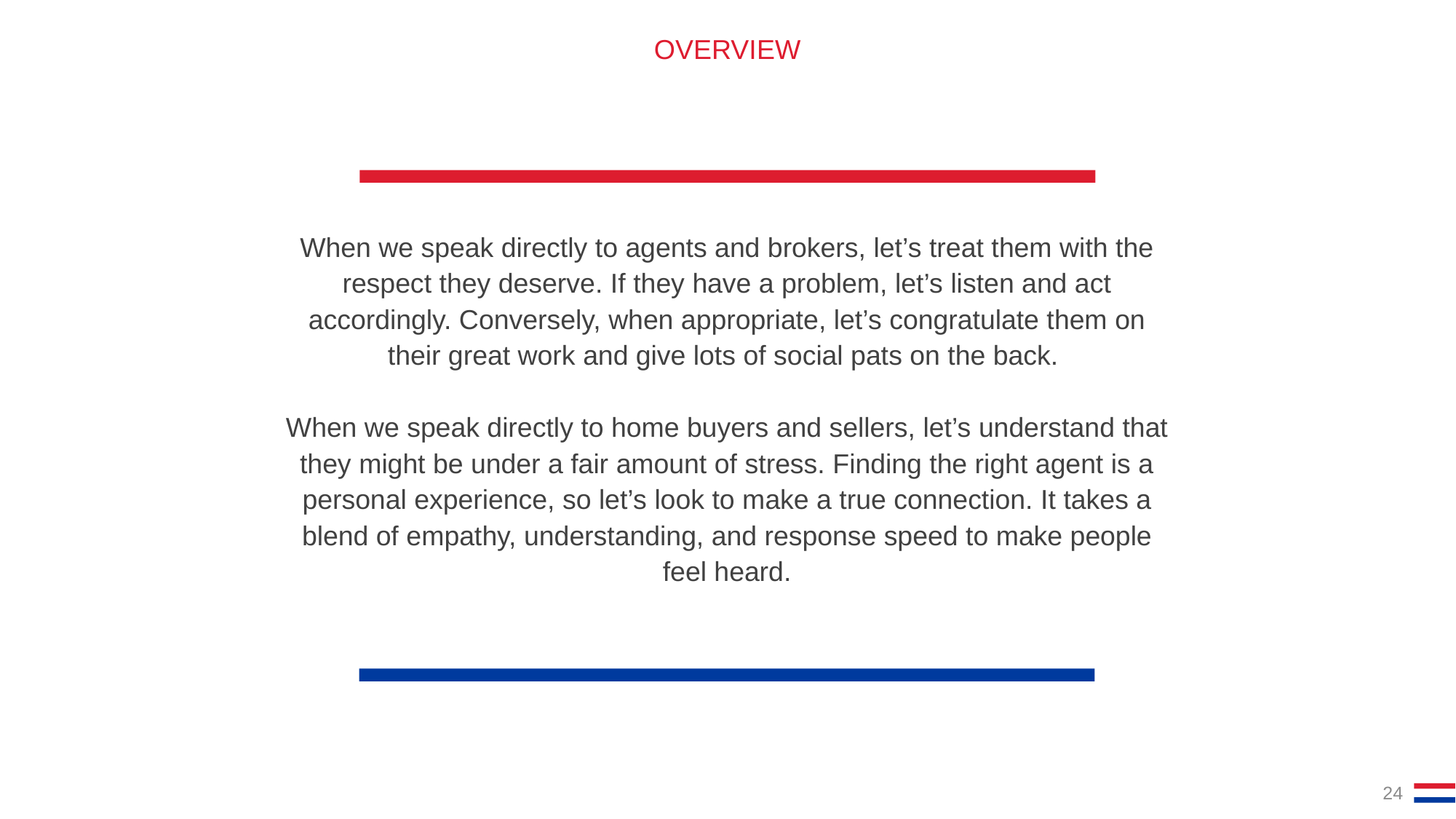

OVERVIEW

When we speak directly to agents and brokers, let’s treat them with the respect they deserve. If they have a problem, let’s listen and act accordingly. Conversely, when appropriate, let’s congratulate them on their great work and give lots of social pats on the back.

When we speak directly to home buyers and sellers, let’s understand that they might be under a fair amount of stress. Finding the right agent is a personal experience, so let’s look to make a true connection. It takes a blend of empathy, understanding, and response speed to make people feel heard.

24